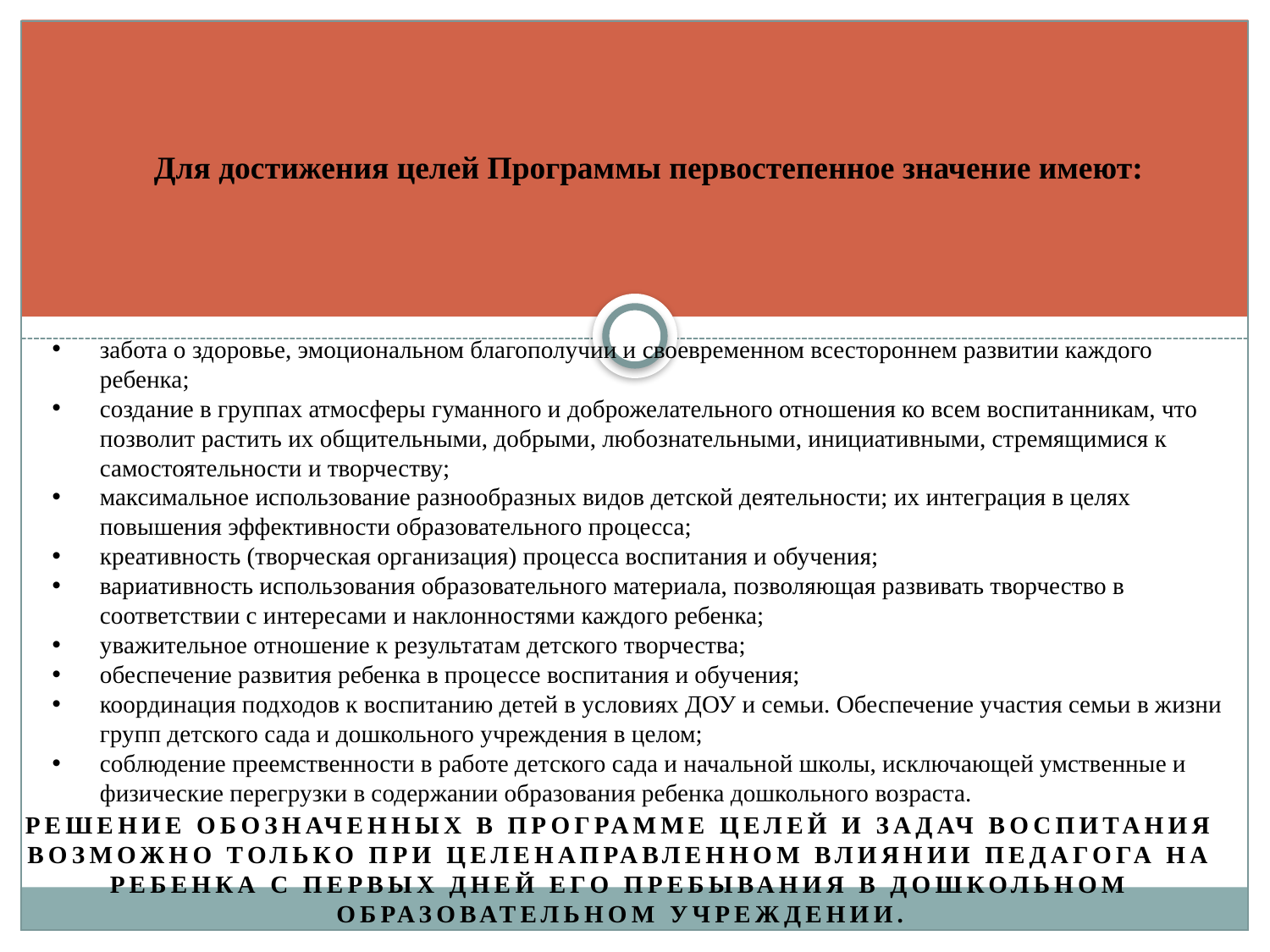

# Для достижения целей Программы первостепенное значение имеют:
забота о здоровье, эмоциональном благополучии и своевременном всестороннем развитии каждого ребенка;
создание в группах атмосферы гуманного и доброжелательного отношения ко всем воспитанникам, что позволит растить их общительными, добрыми, любознательными, инициативными, стремящимися к самостоятельности и творчеству;
максимальное использование разнообразных видов детской деятельности; их интеграция в целях повышения эффективности образовательного процесса;
креативность (творческая организация) процесса воспитания и обучения;
вариативность использования образовательного материала, позволяющая развивать творчество в соответствии с интересами и наклонностями каждого ребенка;
уважительное отношение к результатам детского творчества;
обеспечение развития ребенка в процессе воспитания и обучения;
координация подходов к воспитанию детей в условиях ДОУ и семьи. Обеспечение участия семьи в жизни групп детского сада и дошкольного учреждения в целом;
соблюдение преемственности в работе детского сада и начальной школы, исключающей умственные и физические перегрузки в содержании образования ребенка дошкольного возраста.
Решение обозначенных в Программе целей и задач воспитания возможно только при целенаправленном влиянии педагога на ребенка с первых дней его пребывания в дошкольном образовательном учреждении.